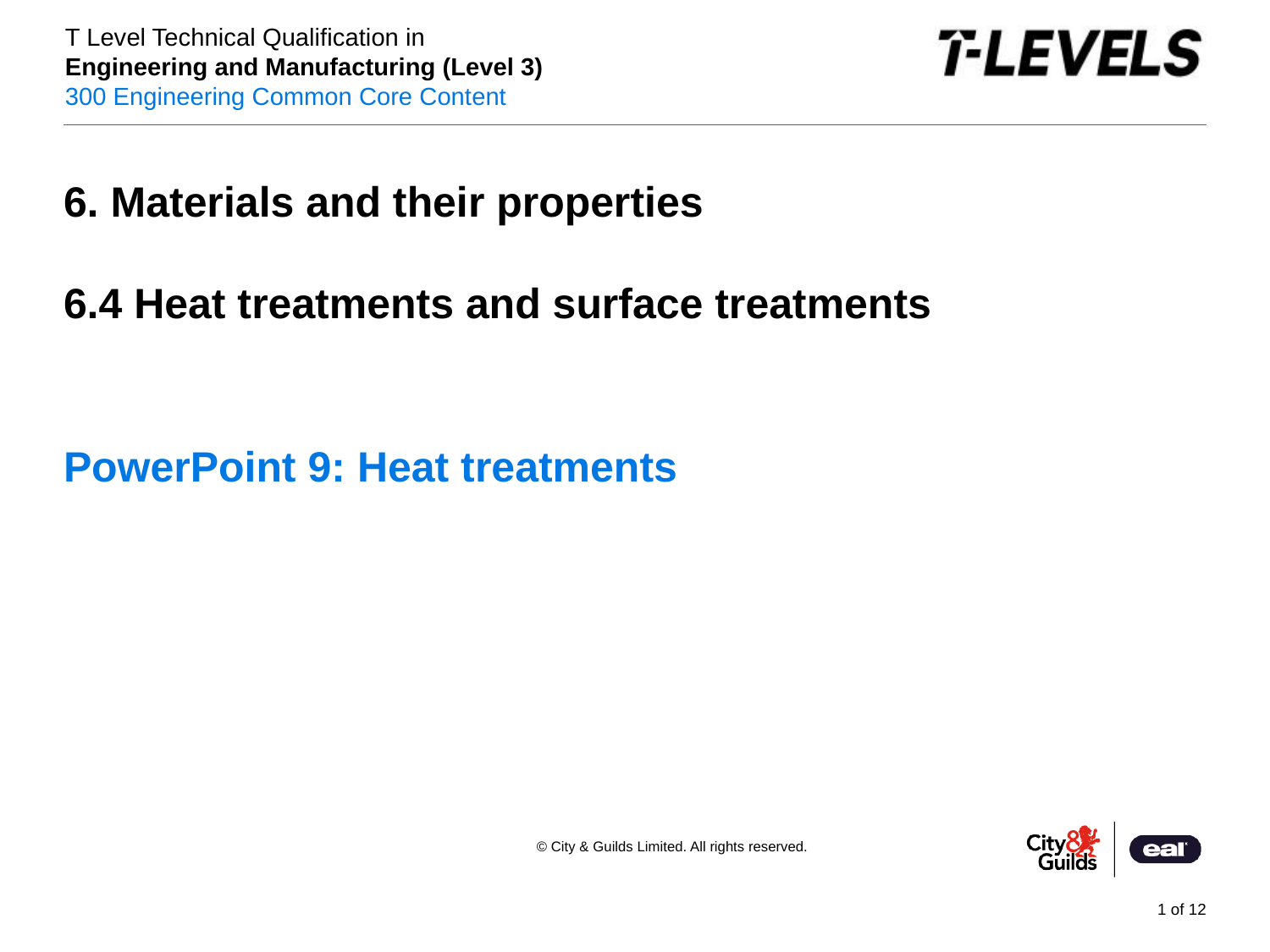

6. Materials and their properties

6.4 Heat treatments and surface treatments

PowerPoint presentation
# PowerPoint 9: Heat treatments